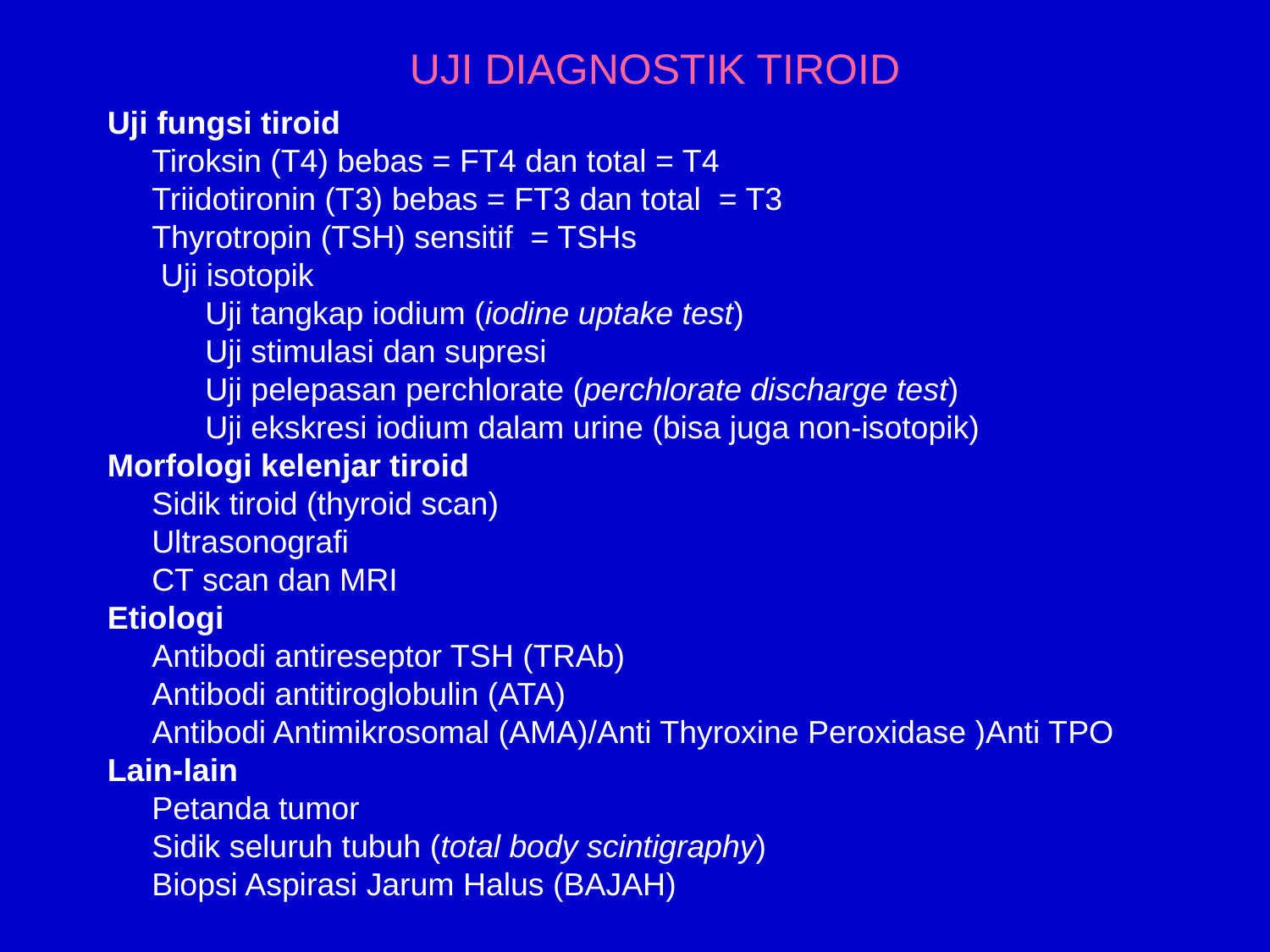

UJI DIAGNOSTIK TIROID
Uji fungsi tiroid
     Tiroksin (T4) bebas = FT4 dan total = T4
     Triidotironin (T3) bebas = FT3 dan total  = T3
     Thyrotropin (TSH) sensitif  = TSHs
      Uji isotopik
           Uji tangkap iodium (iodine uptake test)
           Uji stimulasi dan supresi
           Uji pelepasan perchlorate (perchlorate discharge test)
           Uji ekskresi iodium dalam urine (bisa juga non-isotopik)
Morfologi kelenjar tiroid
     Sidik tiroid (thyroid scan)
     Ultrasonografi
     CT scan dan MRI
Etiologi
     Antibodi antireseptor TSH (TRAb)
     Antibodi antitiroglobulin (ATA)
     Antibodi Antimikrosomal (AMA)/Anti Thyroxine Peroxidase )Anti TPO
Lain-lain
     Petanda tumor
     Sidik seluruh tubuh (total body scintigraphy)
     Biopsi Aspirasi Jarum Halus (BAJAH)